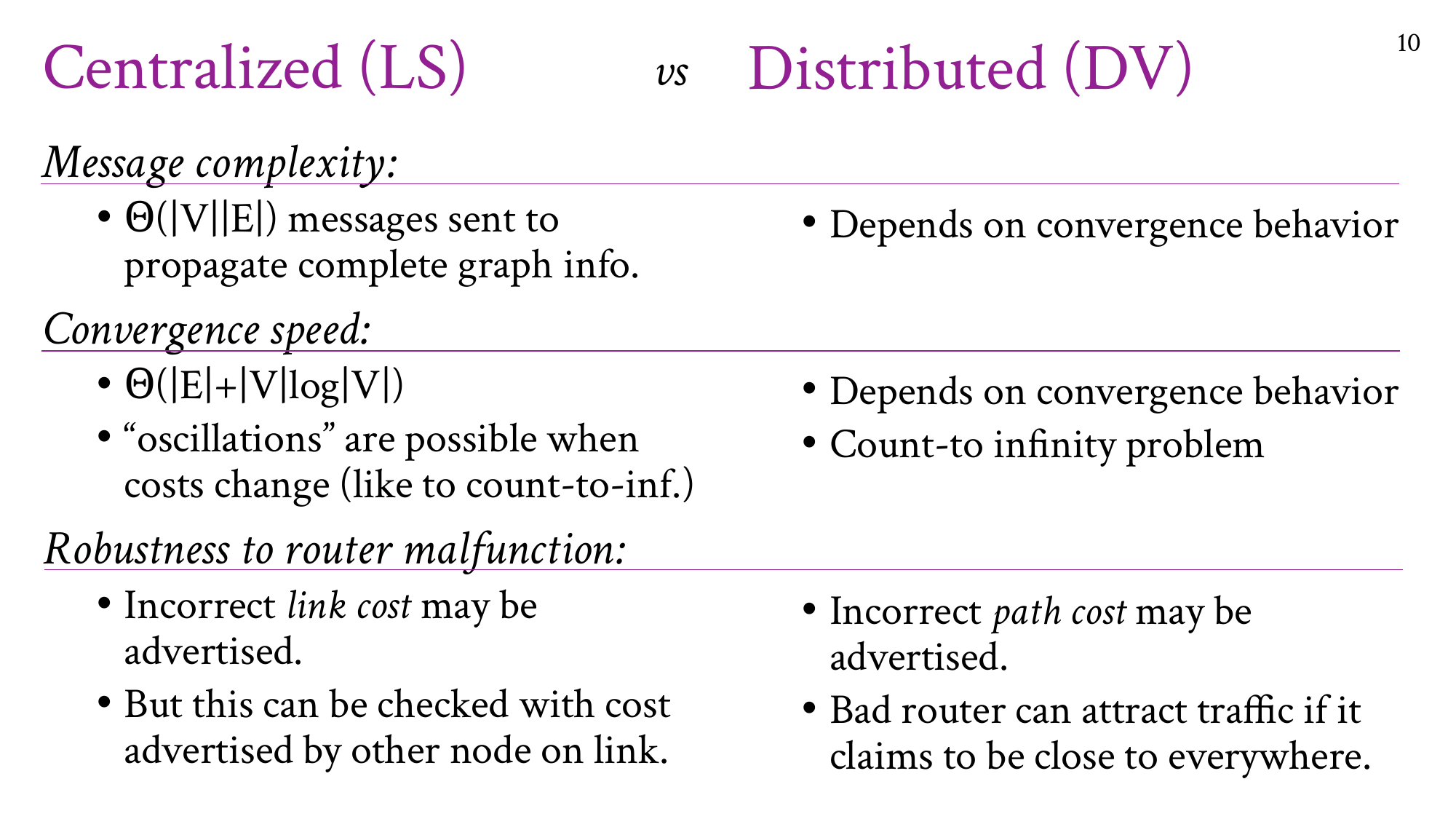

# Centralized (LS)
Distributed (DV)
vs
Message complexity:
Θ(|V||E|) messages sent to propagate complete graph info.
Convergence speed:
Θ(|E|+|V|log|V|)
“oscillations” are possible when costs change (like to count-to-inf.)
Robustness to router malfunction:
Incorrect link cost may be advertised.
But this can be checked with cost advertised by other node on link.

Depends on convergence behavior

Depends on convergence behavior
Count-to infinity problem

Incorrect path cost may be advertised.
Bad router can attract traffic if it claims to be close to everywhere.